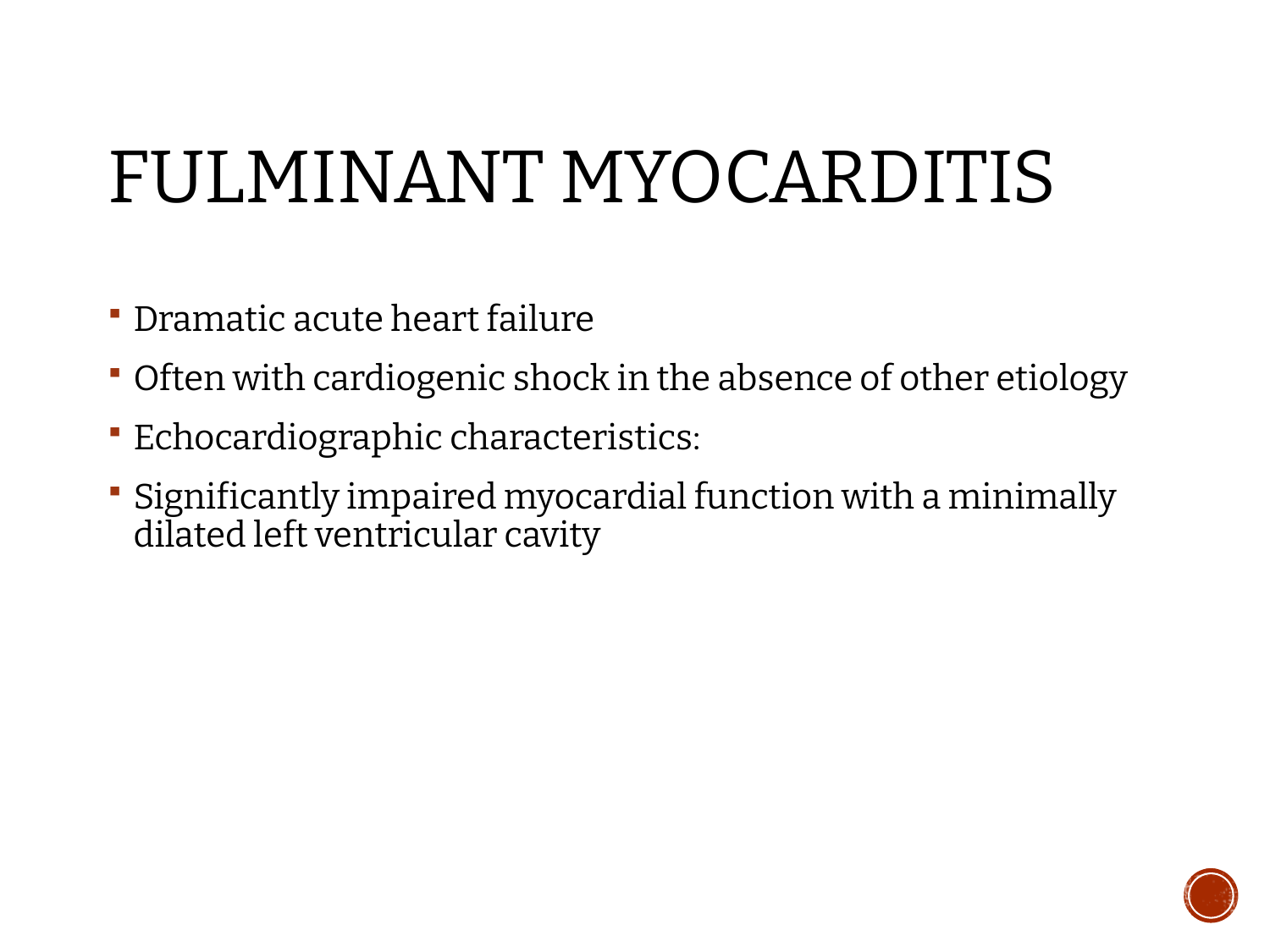

# Fulminant myocarditis
Dramatic acute heart failure
Often with cardiogenic shock in the absence of other etiology
Echocardiographic characteristics:
Significantly impaired myocardial function with a minimally dilated left ventricular cavity